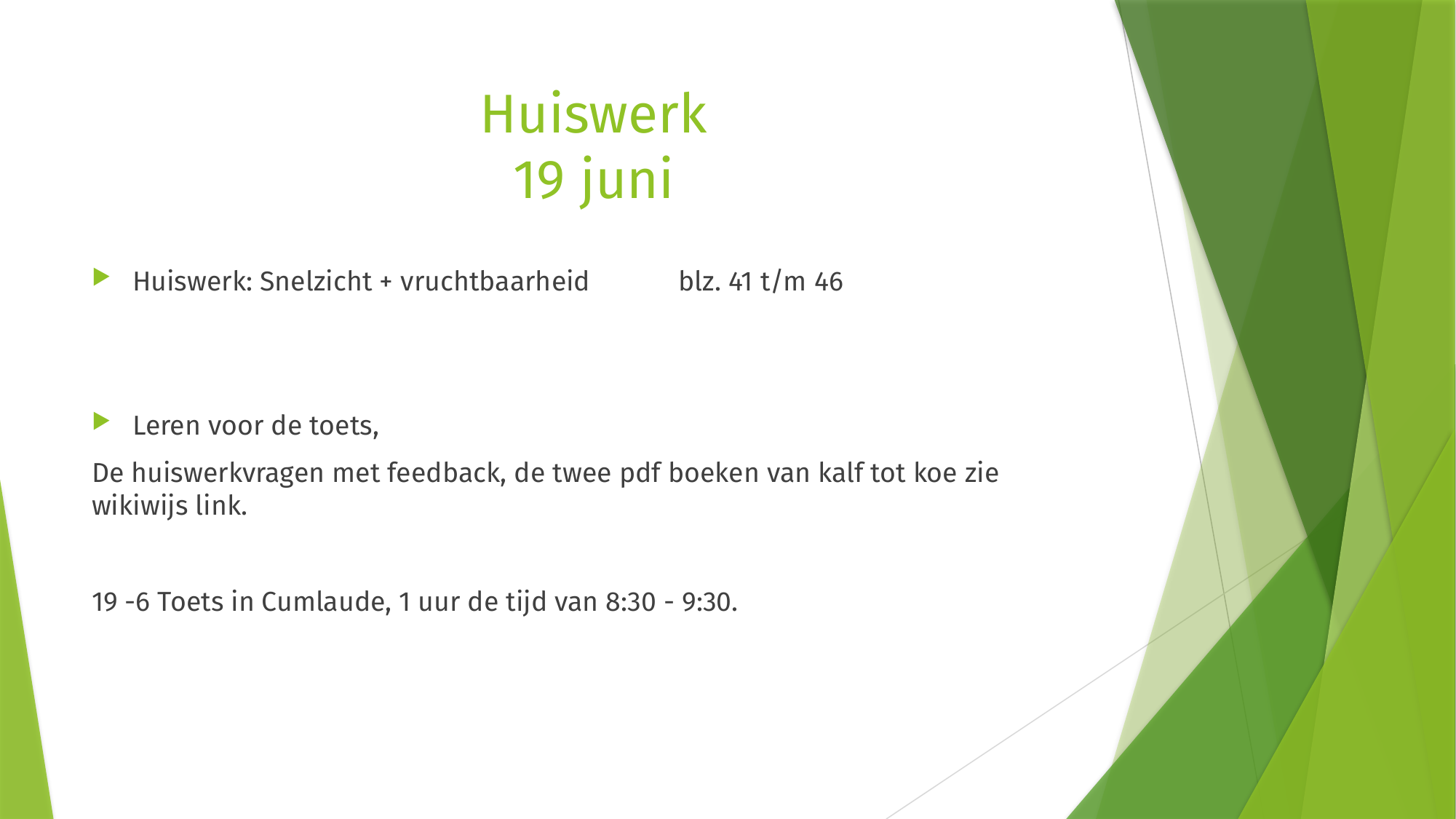

# Huiswerk 19 juni
Huiswerk: Snelzicht + vruchtbaarheid	blz. 41 t/m 46

Leren voor de toets,
De huiswerkvragen met feedback, de twee pdf boeken van kalf tot koe zie wikiwijs link.

19 -6 Toets in Cumlaude, 1 uur de tijd van 8:30 - 9:30.